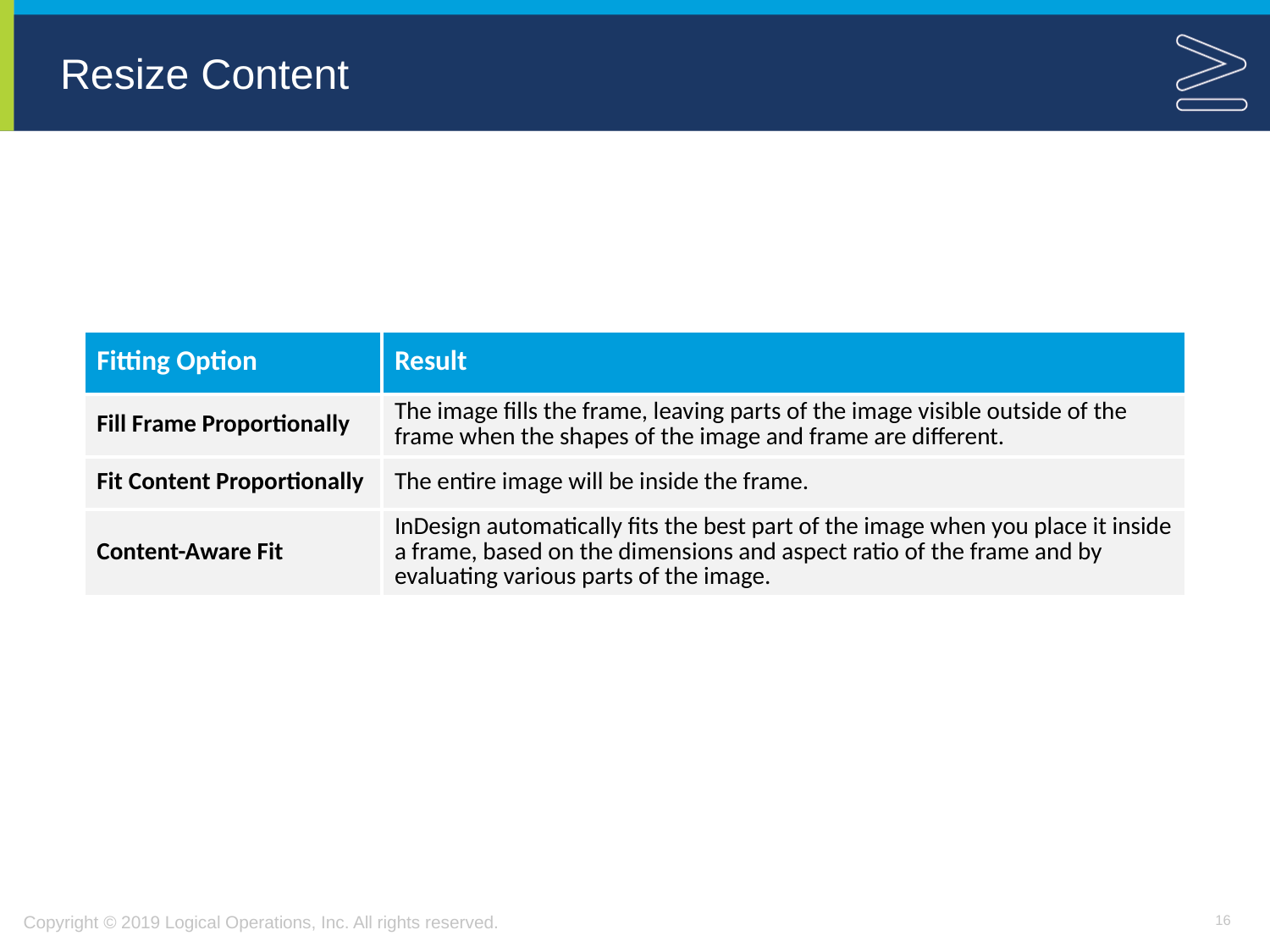

# Resize Content
| Fitting Option | Result |
| --- | --- |
| Fill Frame Proportionally | The image fills the frame, leaving parts of the image visible outside of the frame when the shapes of the image and frame are different. |
| Fit Content Proportionally | The entire image will be inside the frame. |
| Content-Aware Fit | InDesign automatically fits the best part of the image when you place it inside a frame, based on the dimensions and aspect ratio of the frame and by evaluating various parts of the image. |
16